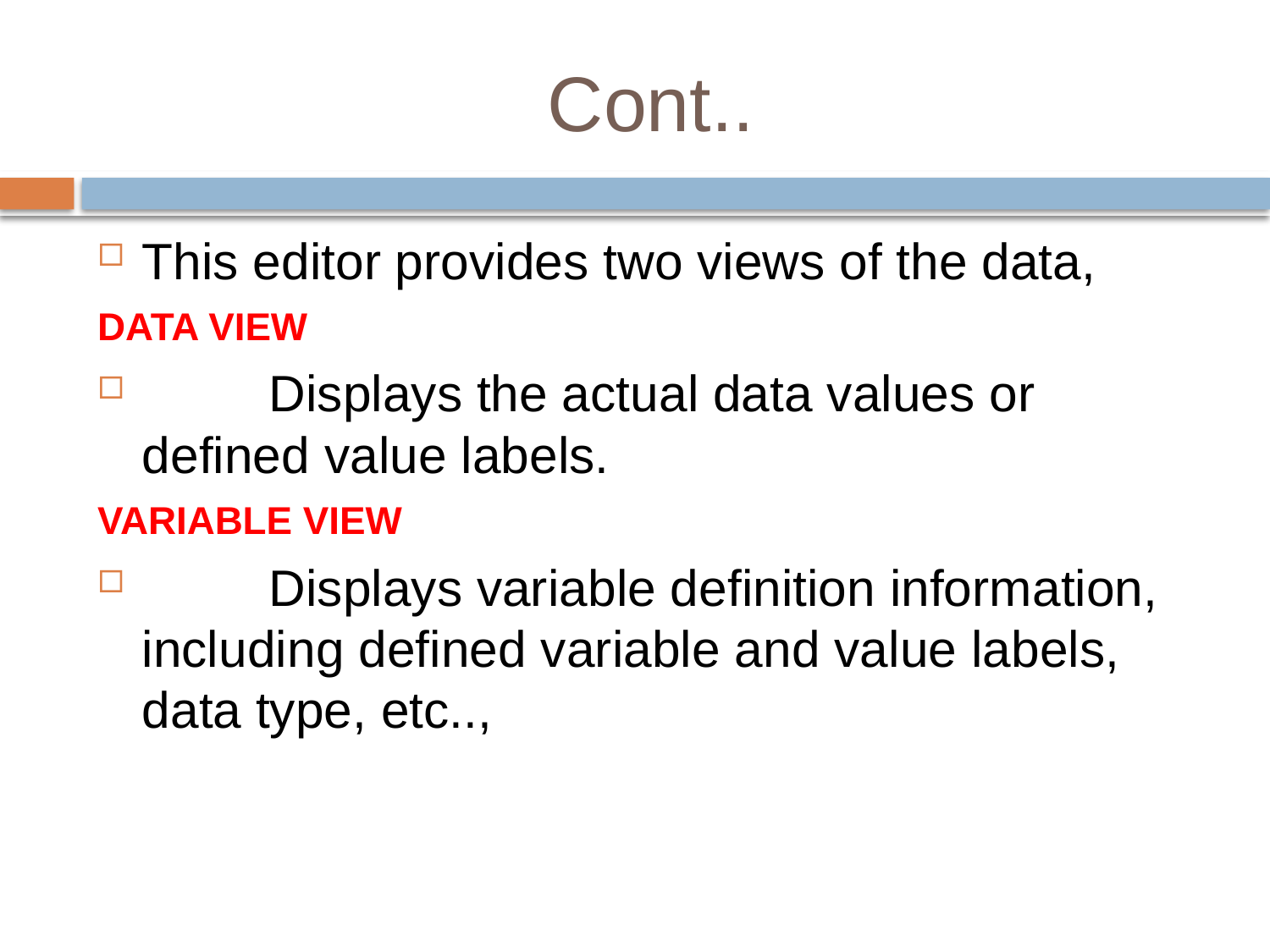

# Cont..
This editor provides two views of the data,
DATA VIEW
	Displays the actual data values or defined value labels.
VARIABLE VIEW
	Displays variable definition information, including defined variable and value labels, data type, etc..,